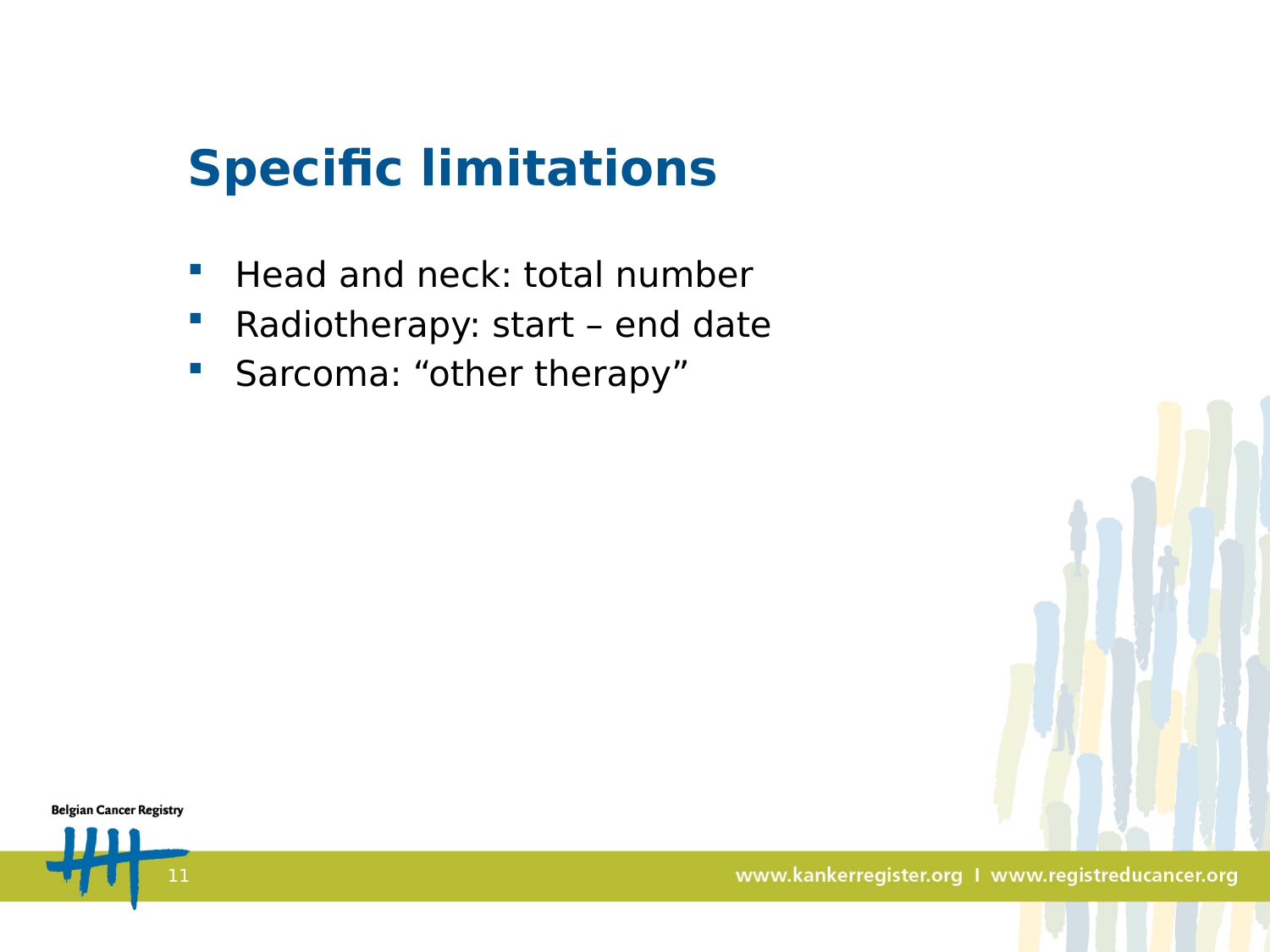

# Specific limitations
Head and neck: total number
Radiotherapy: start – end date
Sarcoma: “other therapy”